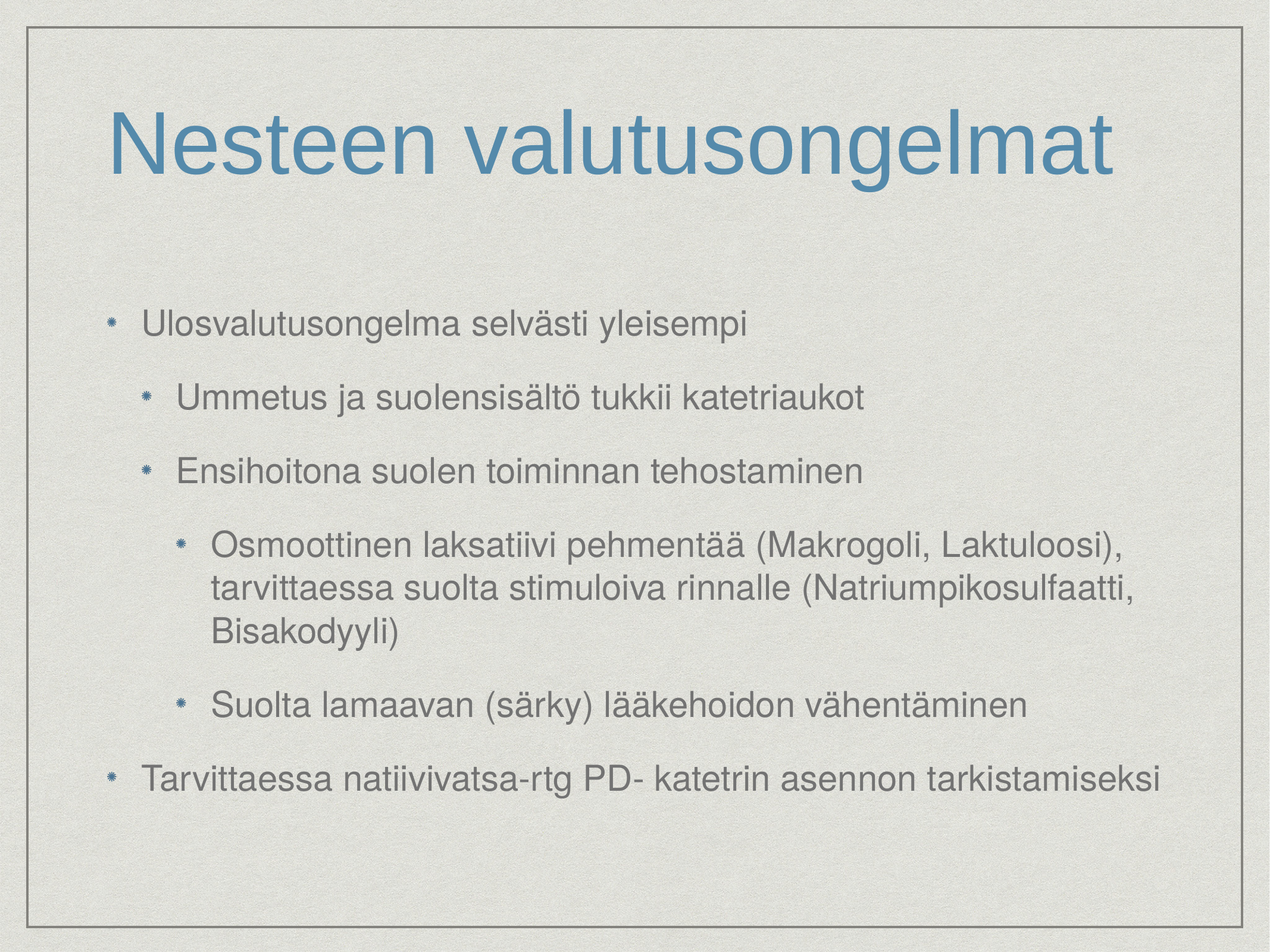

# Nesteen valutusongelmat
Ulosvalutusongelma selvästi yleisempi
Ummetus ja suolensisältö tukkii katetriaukot
Ensihoitona suolen toiminnan tehostaminen
Osmoottinen laksatiivi pehmentää (Makrogoli, Laktuloosi), tarvittaessa suolta stimuloiva rinnalle (Natriumpikosulfaatti, Bisakodyyli)
Suolta lamaavan (särky) lääkehoidon vähentäminen
Tarvittaessa natiivivatsa-rtg PD- katetrin asennon tarkistamiseksi